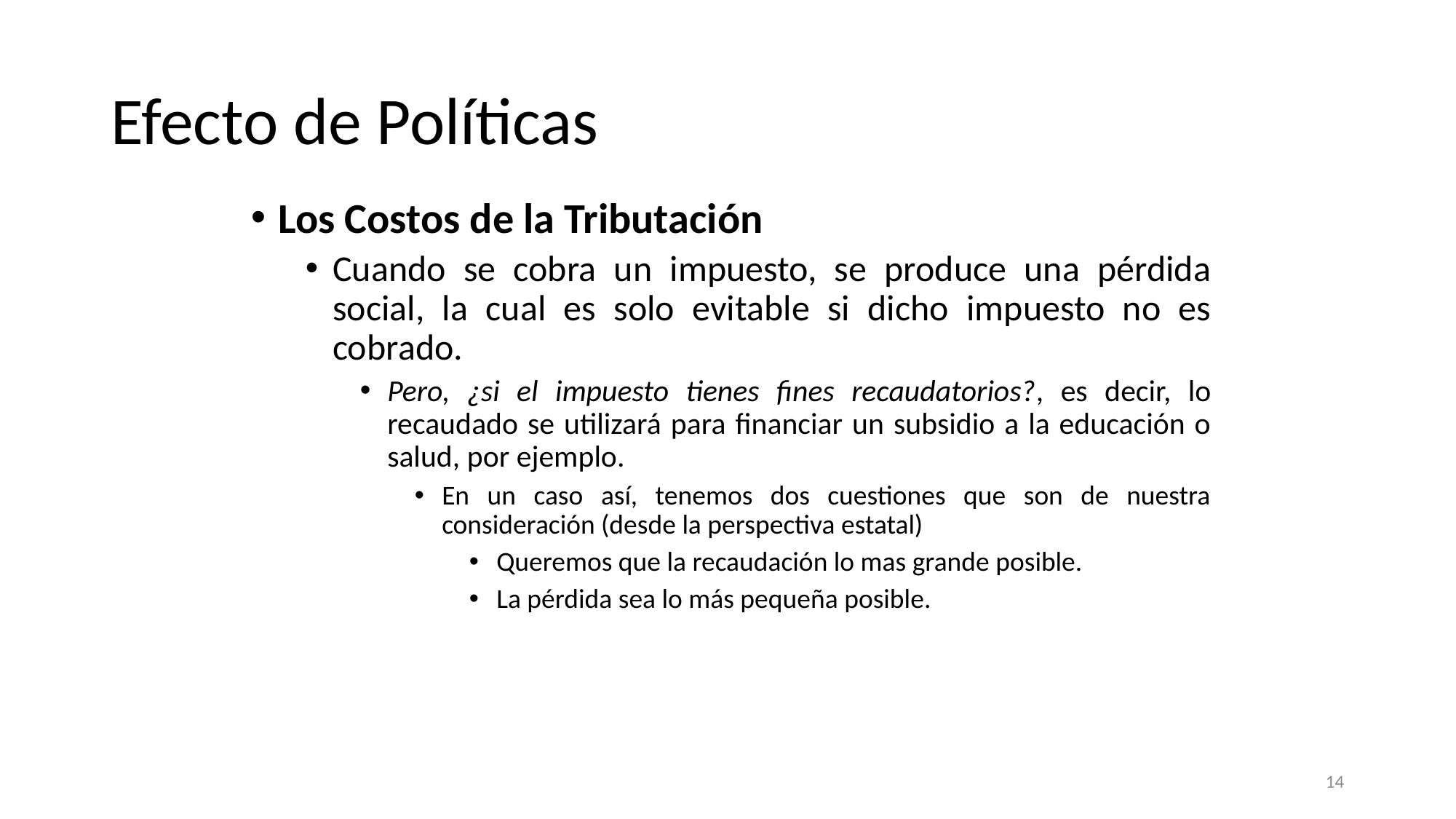

# Efecto de Políticas
Los Costos de la Tributación
Cuando se cobra un impuesto, se produce una pérdida social, la cual es solo evitable si dicho impuesto no es cobrado.
Pero, ¿si el impuesto tienes fines recaudatorios?, es decir, lo recaudado se utilizará para financiar un subsidio a la educación o salud, por ejemplo.
En un caso así, tenemos dos cuestiones que son de nuestra consideración (desde la perspectiva estatal)
Queremos que la recaudación lo mas grande posible.
La pérdida sea lo más pequeña posible.
14